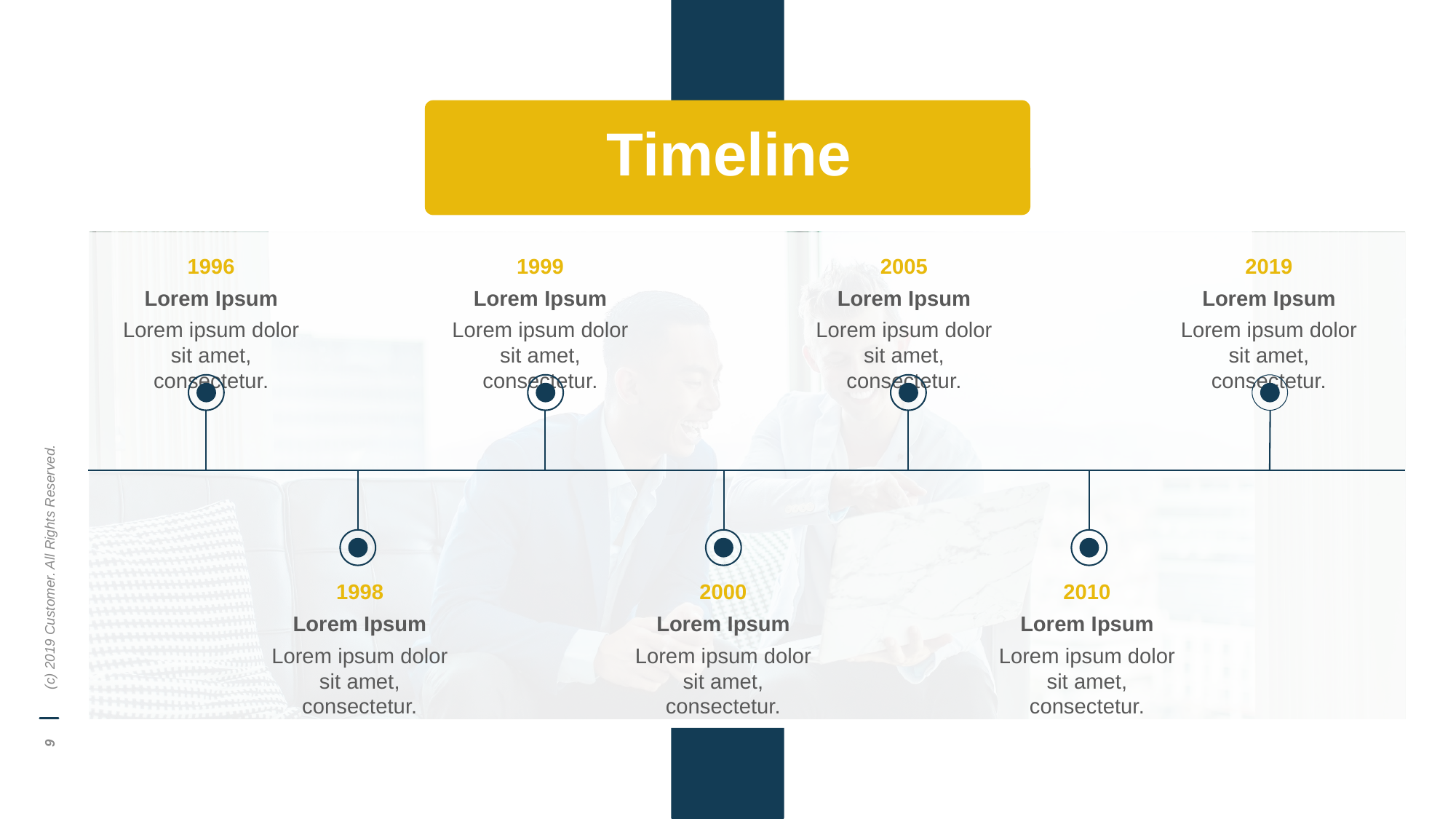

Timeline
1996
Lorem Ipsum
Lorem ipsum dolor sit amet, consectetur.
1999
Lorem Ipsum
Lorem ipsum dolor sit amet, consectetur.
2005
Lorem Ipsum
Lorem ipsum dolor sit amet, consectetur.
2019
Lorem Ipsum
Lorem ipsum dolor sit amet, consectetur.

(c) 2019 Customer. All Rights Reserved.

1998
Lorem Ipsum
Lorem ipsum dolor sit amet, consectetur.
2000
Lorem Ipsum
Lorem ipsum dolor sit amet, consectetur.
2010
Lorem Ipsum
Lorem ipsum dolor sit amet, consectetur.
9